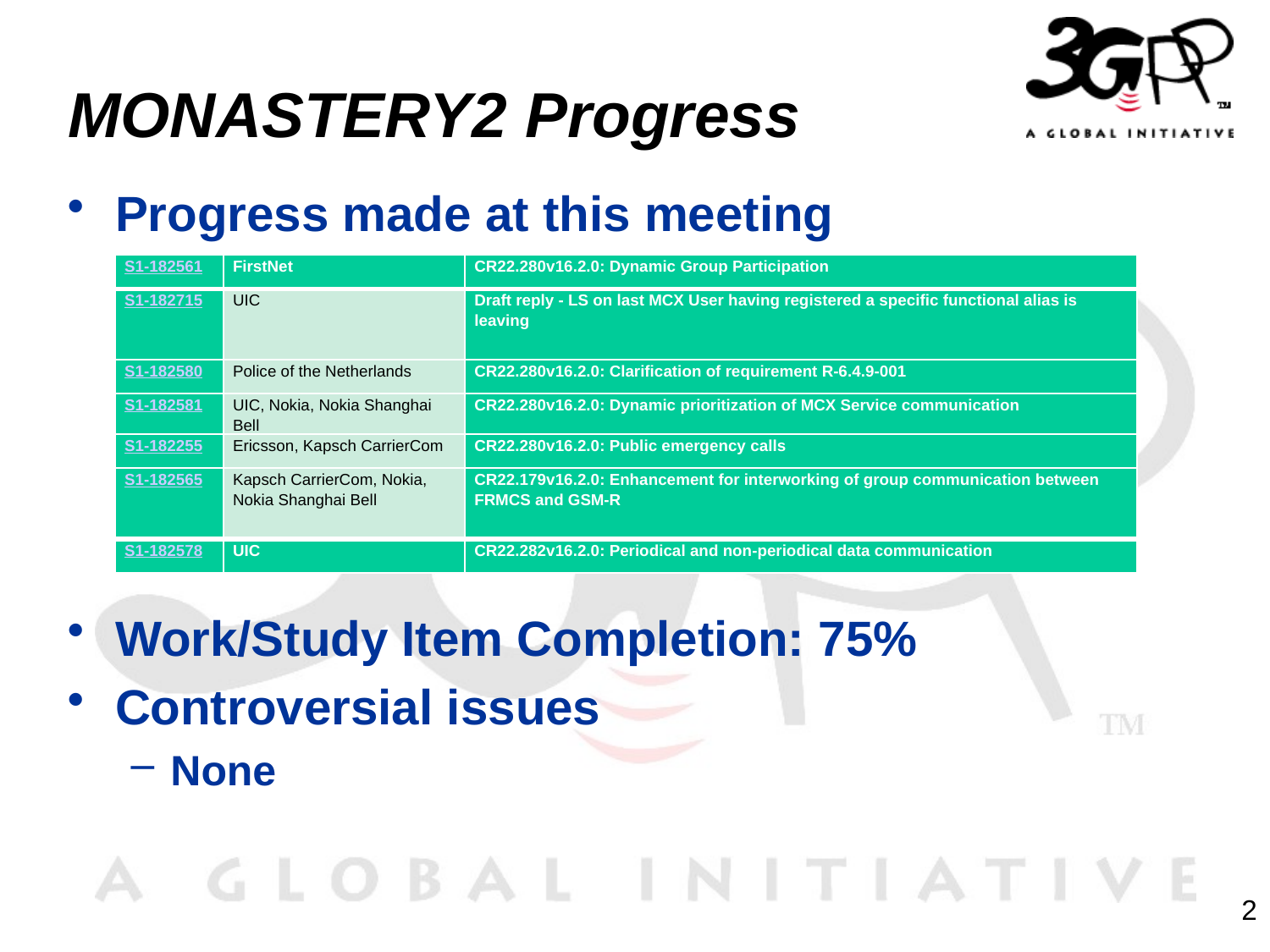

# MONASTERY2 Progress
Progress made at this meeting
Work/Study Item Completion: 75%
Controversial issues
None
| S1-182561 | FirstNet | CR22.280v16.2.0: Dynamic Group Participation |
| --- | --- | --- |
| S1-182715 | UIC | Draft reply - LS on last MCX User having registered a specific functional alias is leaving |
| S1-182580 | Police of the Netherlands | CR22.280v16.2.0: Clarification of requirement R-6.4.9-001 |
| S1-182581 | UIC, Nokia, Nokia Shanghai Bell | CR22.280v16.2.0: Dynamic prioritization of MCX Service communication |
| S1-182255 | Ericsson, Kapsch CarrierCom | CR22.280v16.2.0: Public emergency calls |
| S1-182565 | Kapsch CarrierCom, Nokia, Nokia Shanghai Bell | CR22.179v16.2.0: Enhancement for interworking of group communication between FRMCS and GSM-R |
| S1-182578 | UIC | CR22.282v16.2.0: Periodical and non-periodical data communication |
2